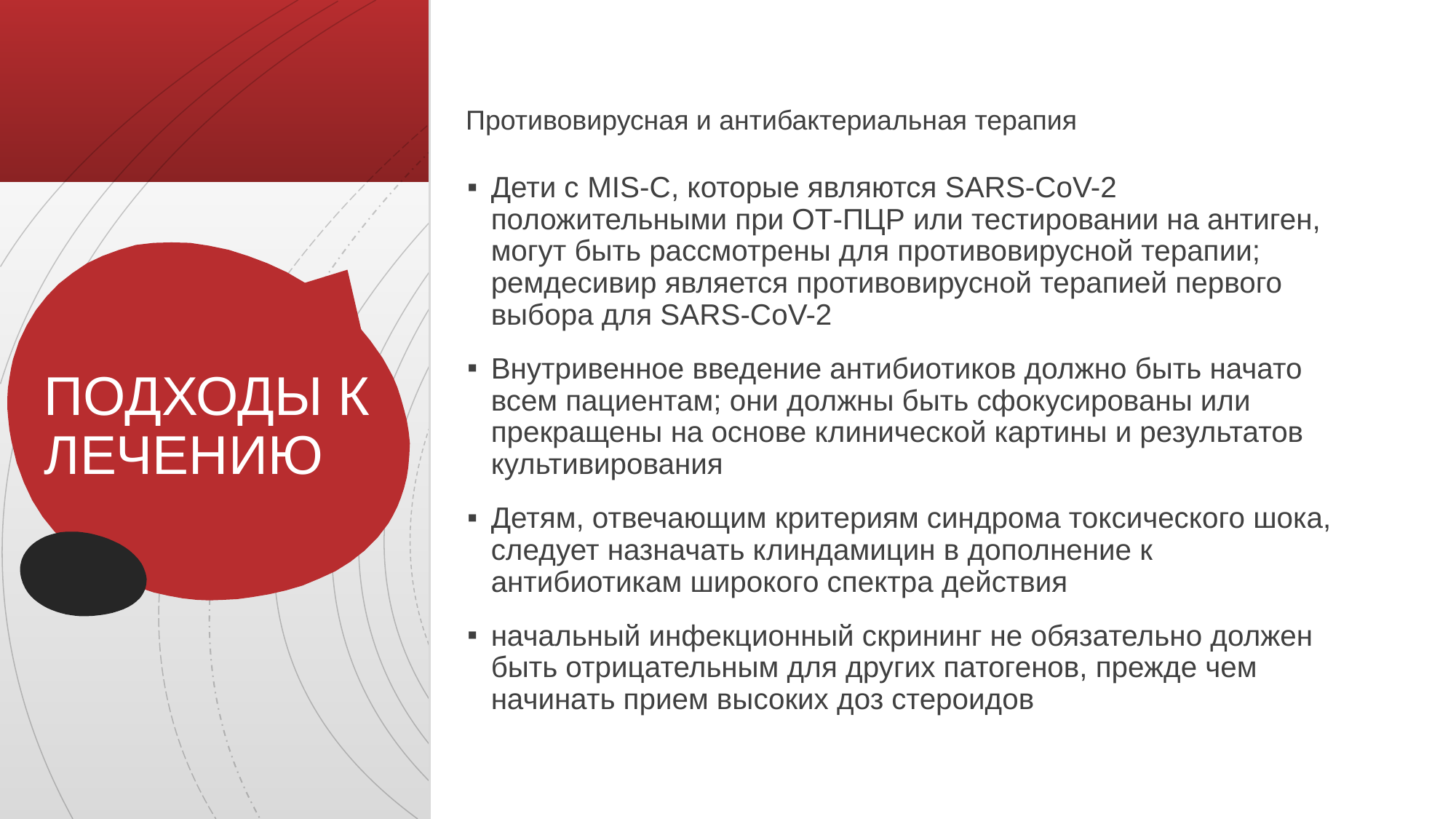

Противовирусная и антибактериальная терапия
Дети с MIS-C, которые являются SARS-CoV-2 положительными при ОТ-ПЦР или тестировании на антиген, могут быть рассмотрены для противовирусной терапии; ремдесивир является противовирусной терапией первого выбора для SARS-CoV-2
Внутривенное введение антибиотиков должно быть начато всем пациентам; они должны быть сфокусированы или прекращены на основе клинической картины и результатов культивирования
Детям, отвечающим критериям синдрома токсического шока, следует назначать клиндамицин в дополнение к антибиотикам широкого спектра действия
начальный инфекционный скрининг не обязательно должен быть отрицательным для других патогенов, прежде чем начинать прием высоких доз стероидов
# ПОДХОДЫ К ЛЕЧЕНИЮ